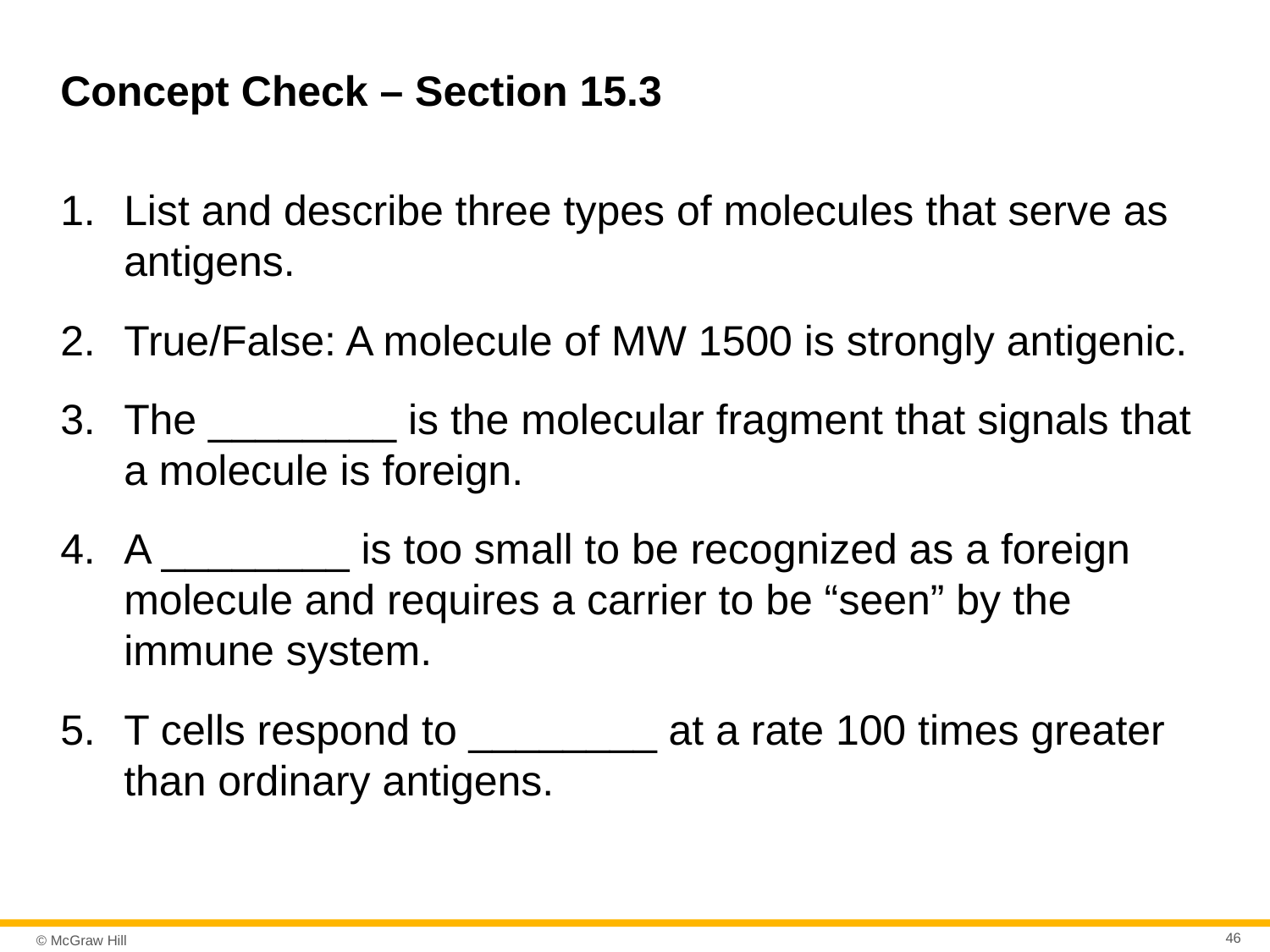

# Concept Check – Section 15.3
List and describe three types of molecules that serve as antigens.
True/False: A molecule of MW 1500 is strongly antigenic.
The ________ is the molecular fragment that signals that a molecule is foreign.
A ________ is too small to be recognized as a foreign molecule and requires a carrier to be “seen” by the immune system.
T cells respond to ________ at a rate 100 times greater than ordinary antigens.